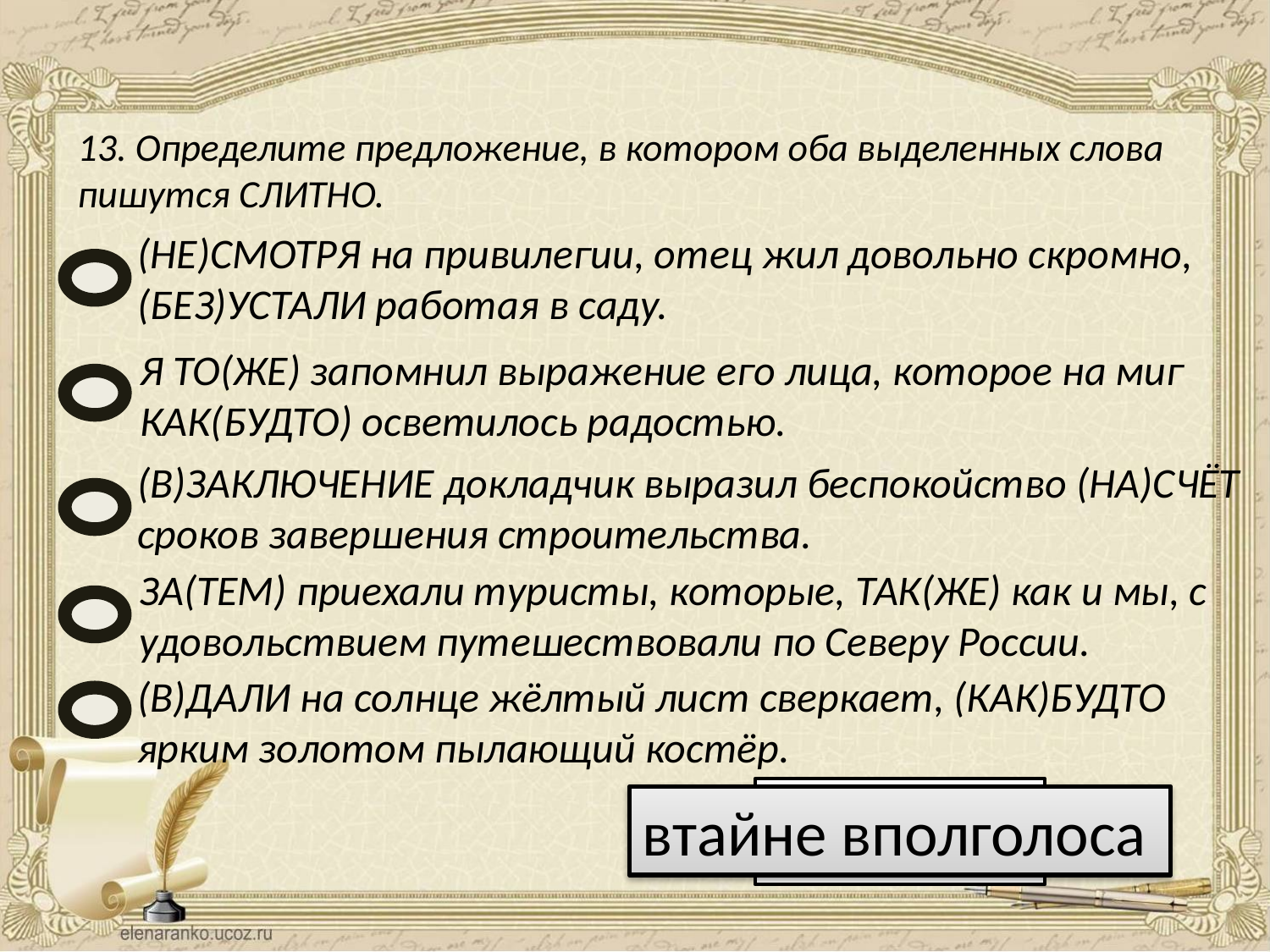

13. Определите предложение, в котором оба выделенных слова пишутся СЛИТНО.
(НЕ)СМОТРЯ на привилегии, отец жил довольно скромно, (БЕЗ)УСТАЛИ работая в саду.

Я ТО(ЖЕ) запомнил выражение его лица, которое на миг КАК(БУДТО) осветилось радостью.

(В)ЗАКЛЮЧЕНИЕ докладчик выразил беспокойство (НА)СЧЁТ сроков завершения строительства.

ЗА(ТЕМ) приехали туристы, которые, ТАК(ЖЕ) как и мы, с удовольствием путешествовали по Северу России.

(В)ДАЛИ на солнце жёлтый лист сверкает, (КАК)БУДТО ярким золотом пылающий костёр.

Ответ
втайне вполголоса